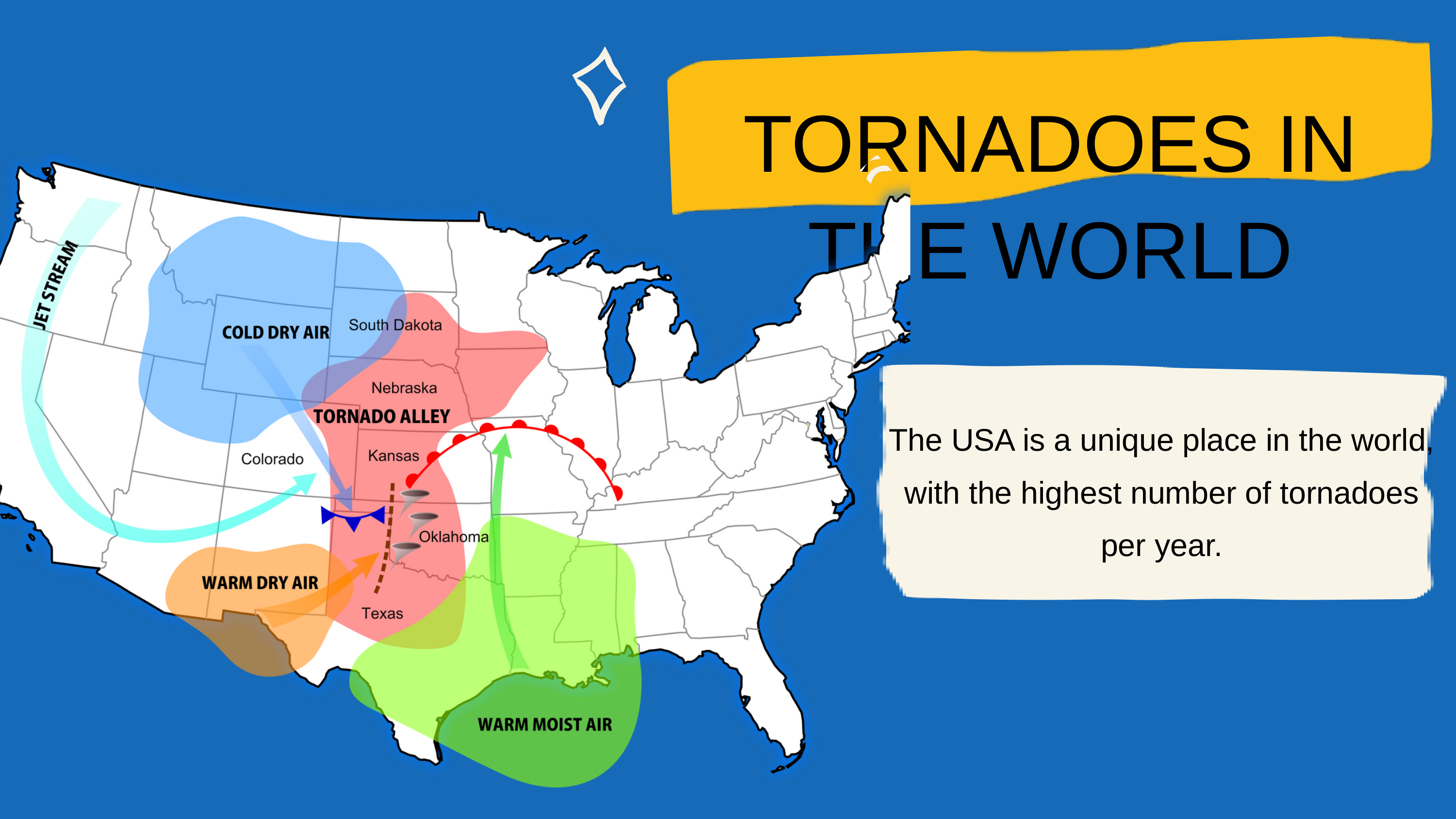

TORNADOES IN THE WORLD

The USA is a unique place in the world, with the highest number of tornadoes per year.